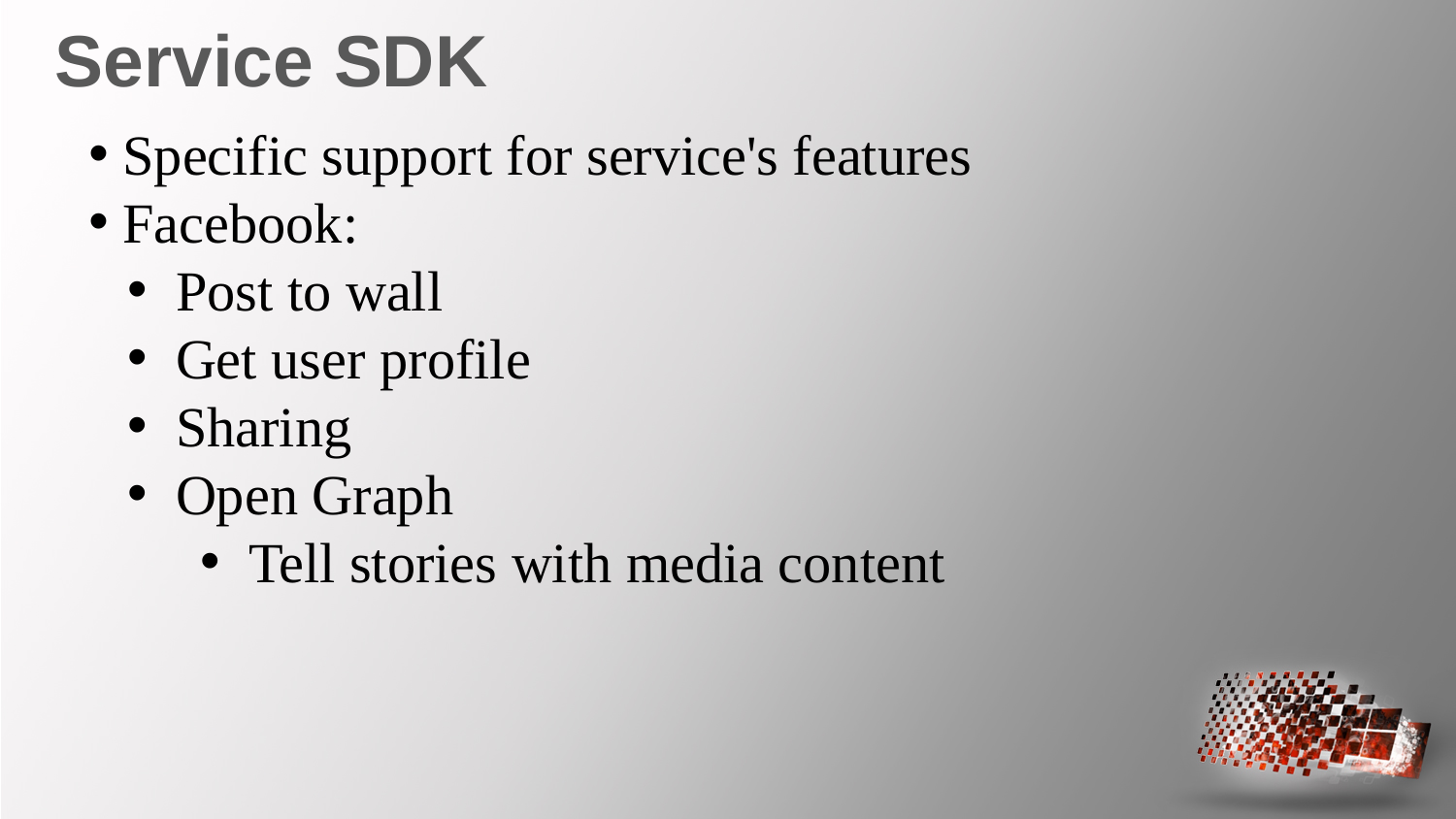

Service SDK
 Specific support for service's features
 Facebook:
 Post to wall
 Get user profile
 Sharing
 Open Graph
 Tell stories with media content